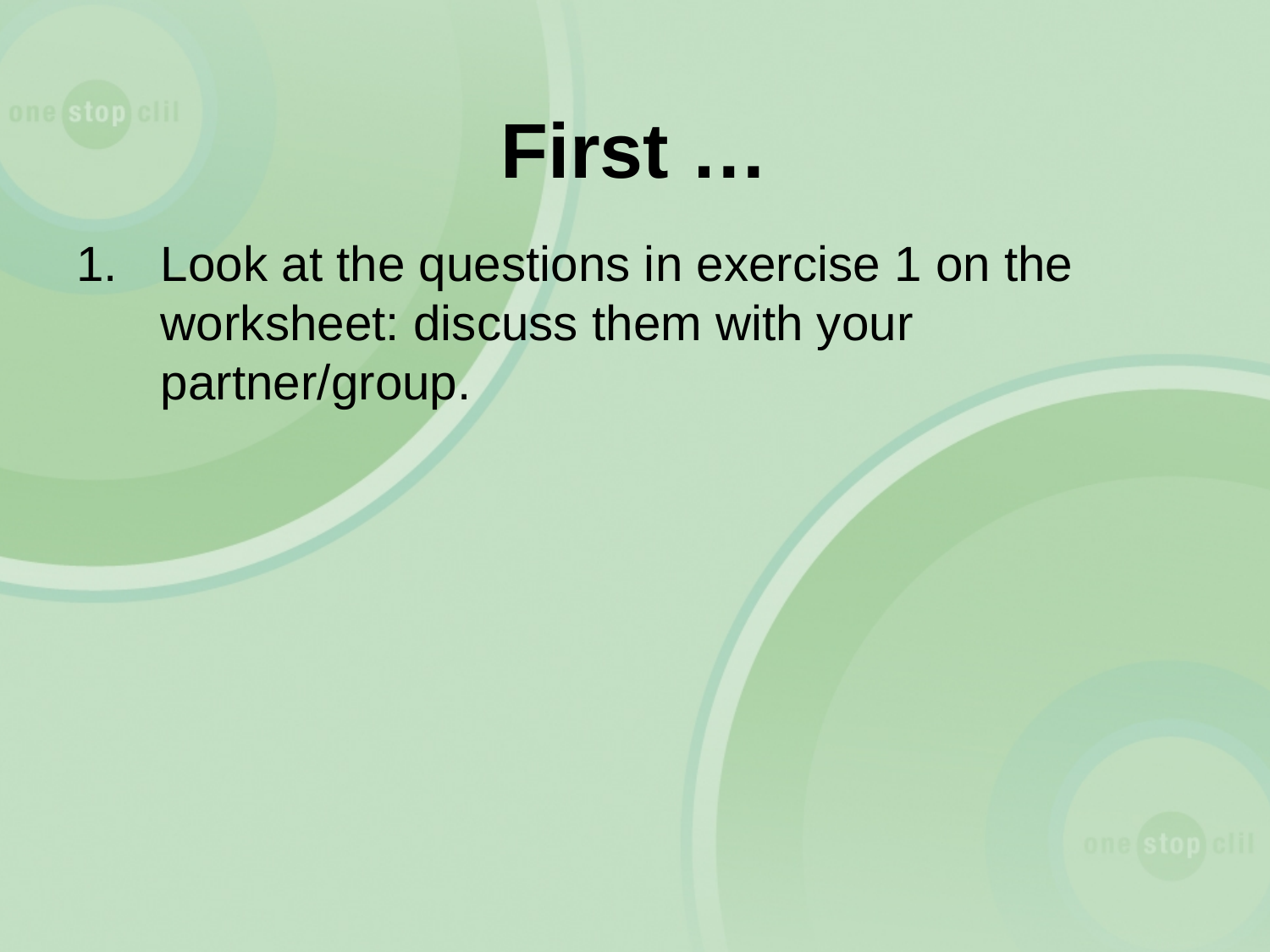

# First …
1.	Look at the questions in exercise 1 on the worksheet: discuss them with your partner/group.